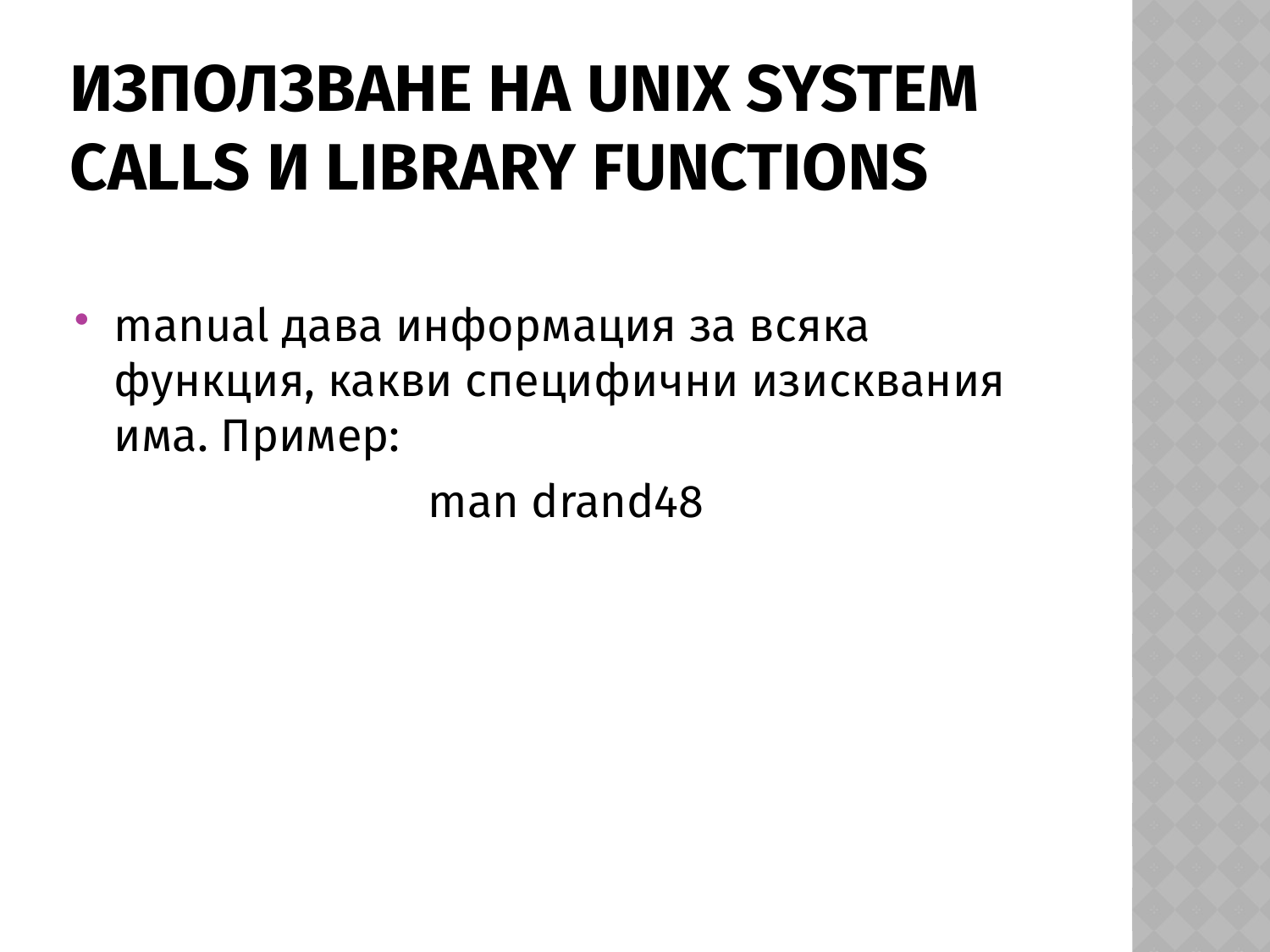

# Използване на UNIX System Calls и Library Functions

manual дава информация за всяка функция, какви специфични изисквания има. Пример:
man drand48